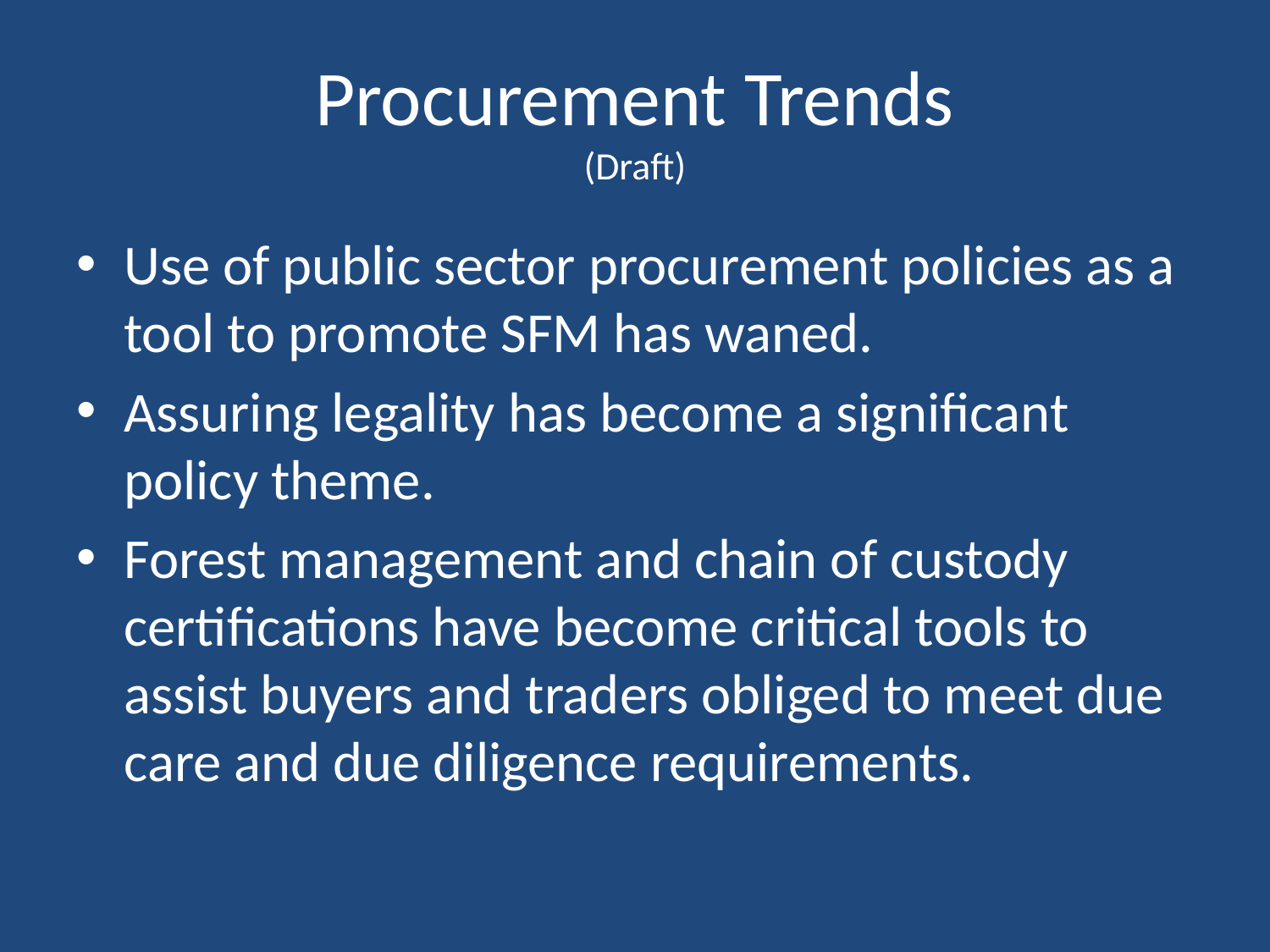

# Procurement Trends (Draft)
Use of public sector procurement policies as a tool to promote SFM has waned.
Assuring legality has become a significant policy theme.
Forest management and chain of custody certifications have become critical tools to assist buyers and traders obliged to meet due care and due diligence requirements.